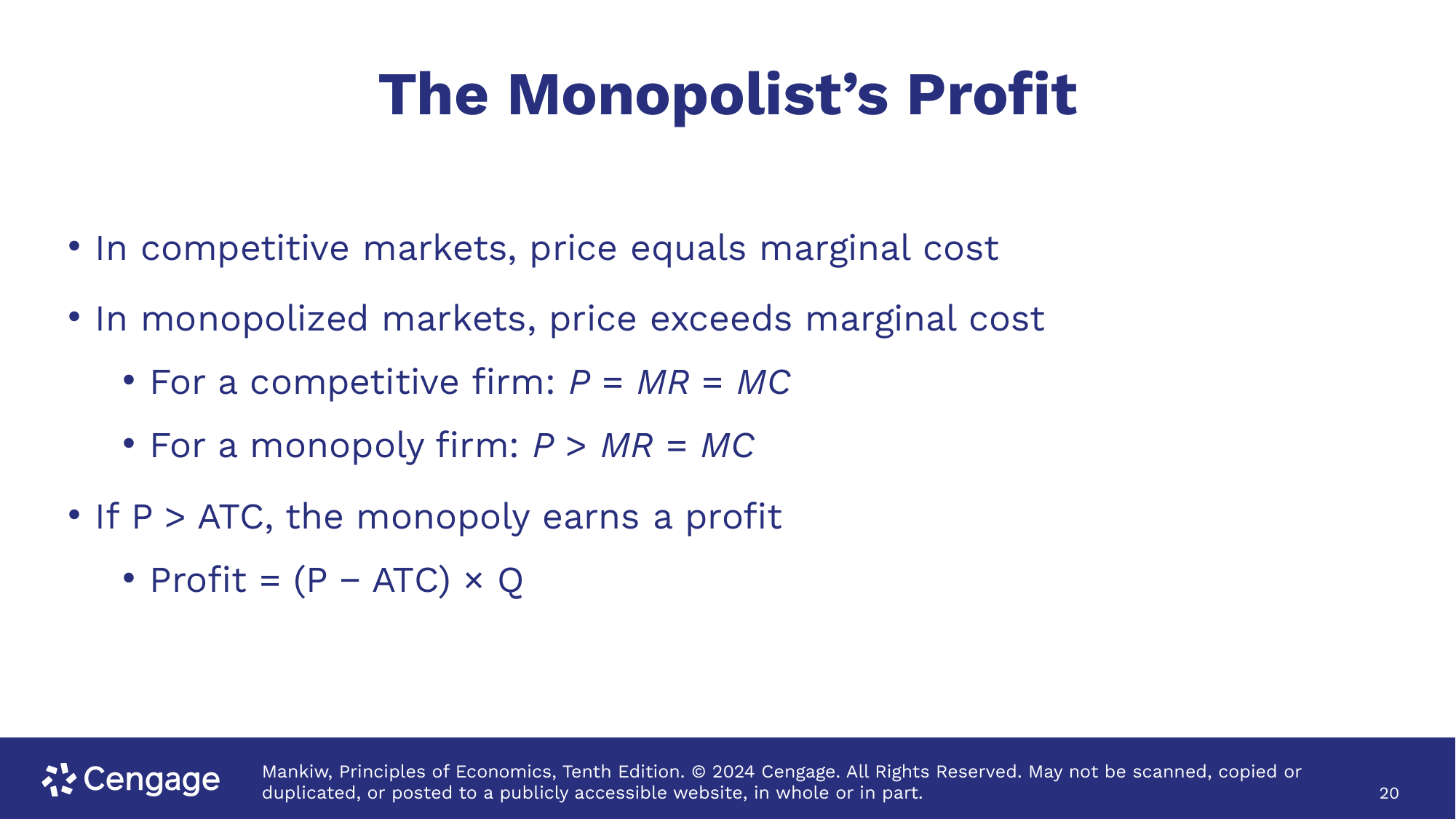

# The Monopolist’s Profit
In competitive markets, price equals marginal cost
In monopolized markets, price exceeds marginal cost
For a competitive firm: P = MR = MC
For a monopoly firm: P > MR = MC
If P > ATC, the monopoly earns a profit
Profit = (P − ATC) × Q